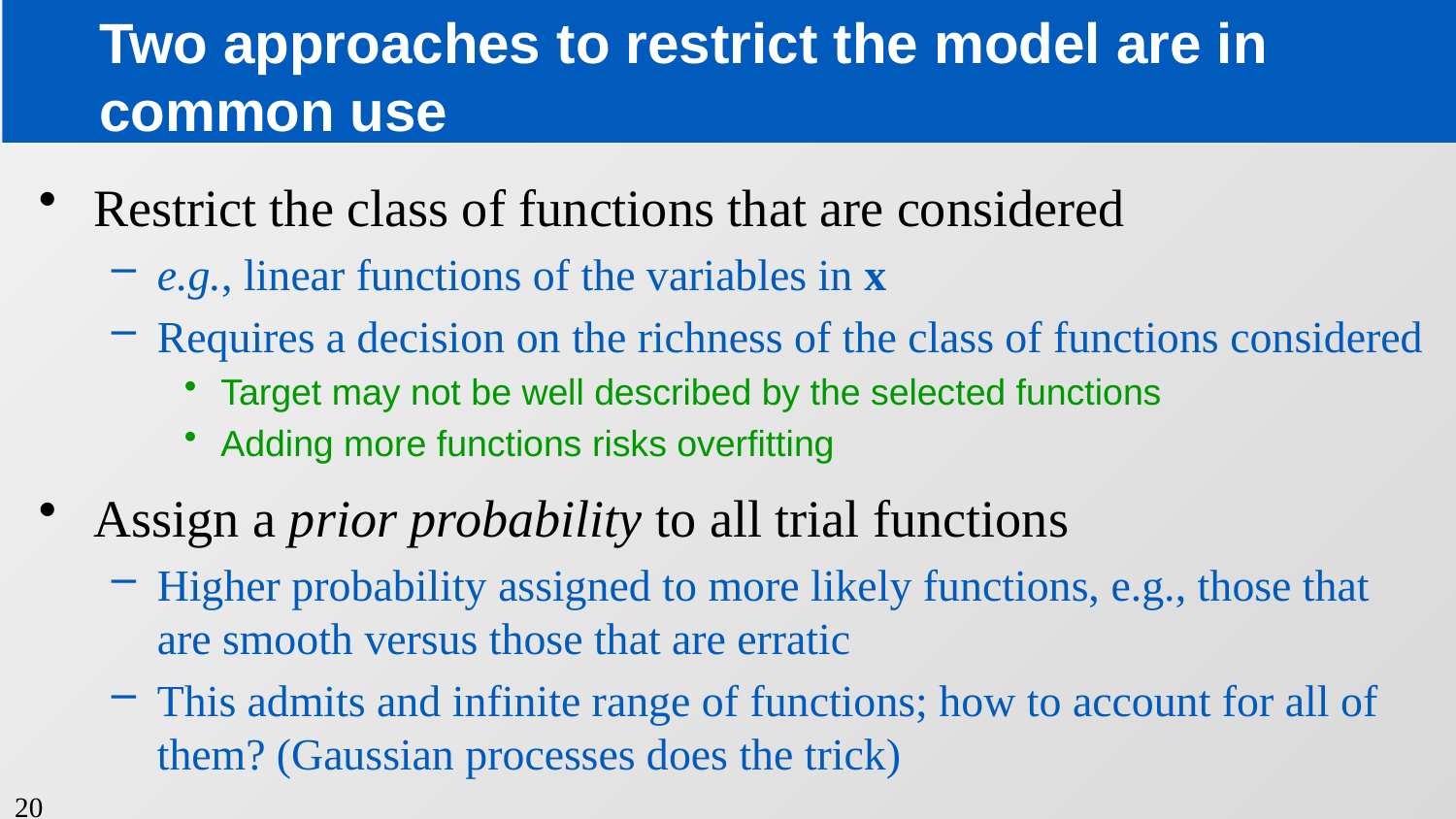

# Two approaches to restrict the model are in common use
Restrict the class of functions that are considered
e.g., linear functions of the variables in x
Requires a decision on the richness of the class of functions considered
Target may not be well described by the selected functions
Adding more functions risks overfitting
Assign a prior probability to all trial functions
Higher probability assigned to more likely functions, e.g., those that are smooth versus those that are erratic
This admits and infinite range of functions; how to account for all of them? (Gaussian processes does the trick)

20